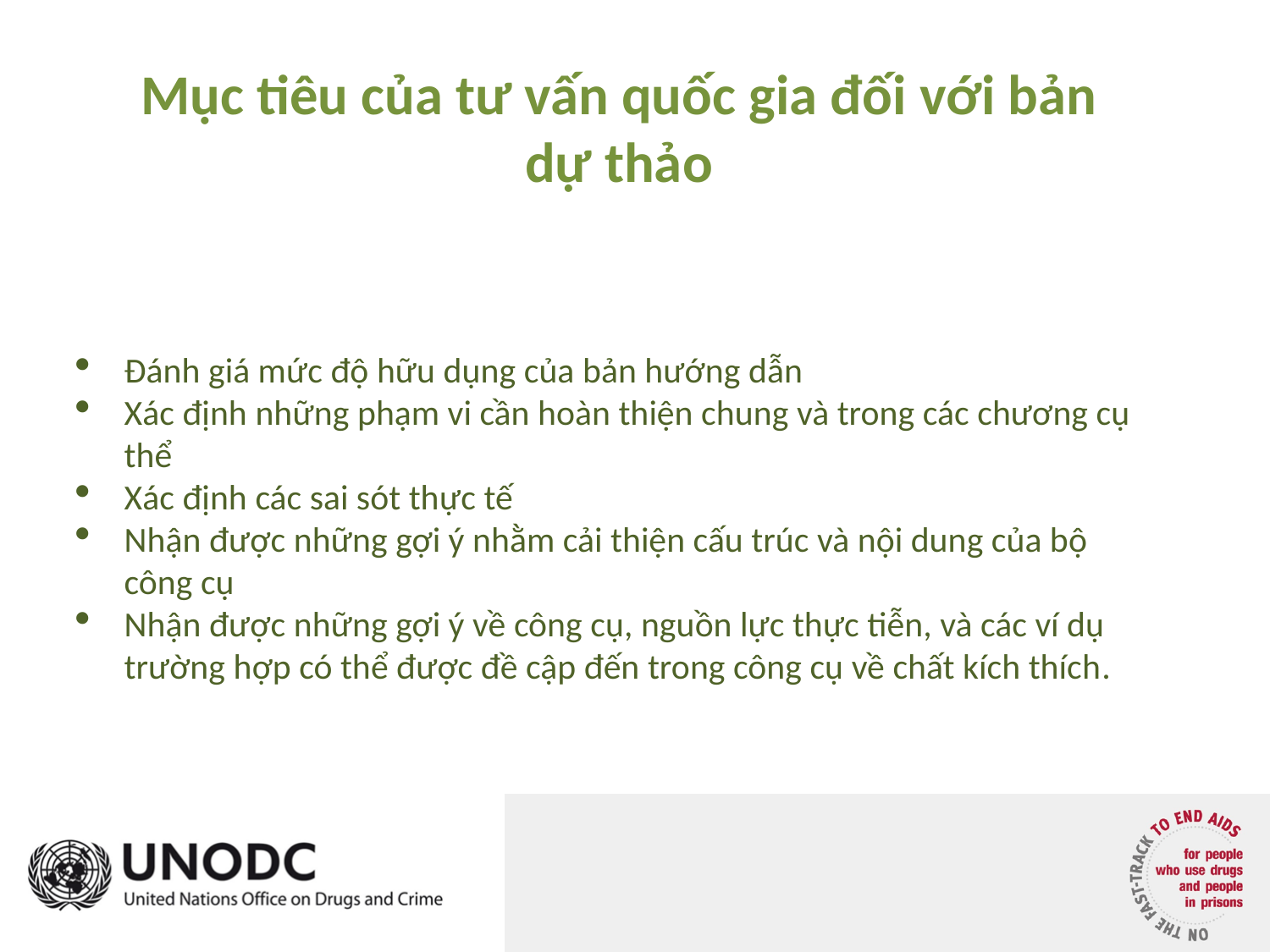

# Mục tiêu của tư vấn quốc gia đối với bản dự thảo
Đánh giá mức độ hữu dụng của bản hướng dẫn
Xác định những phạm vi cần hoàn thiện chung và trong các chương cụ thể
Xác định các sai sót thực tế
Nhận được những gợi ý nhằm cải thiện cấu trúc và nội dung của bộ công cụ
Nhận được những gợi ý về công cụ, nguồn lực thực tiễn, và các ví dụ trường hợp có thể được đề cập đến trong công cụ về chất kích thích.